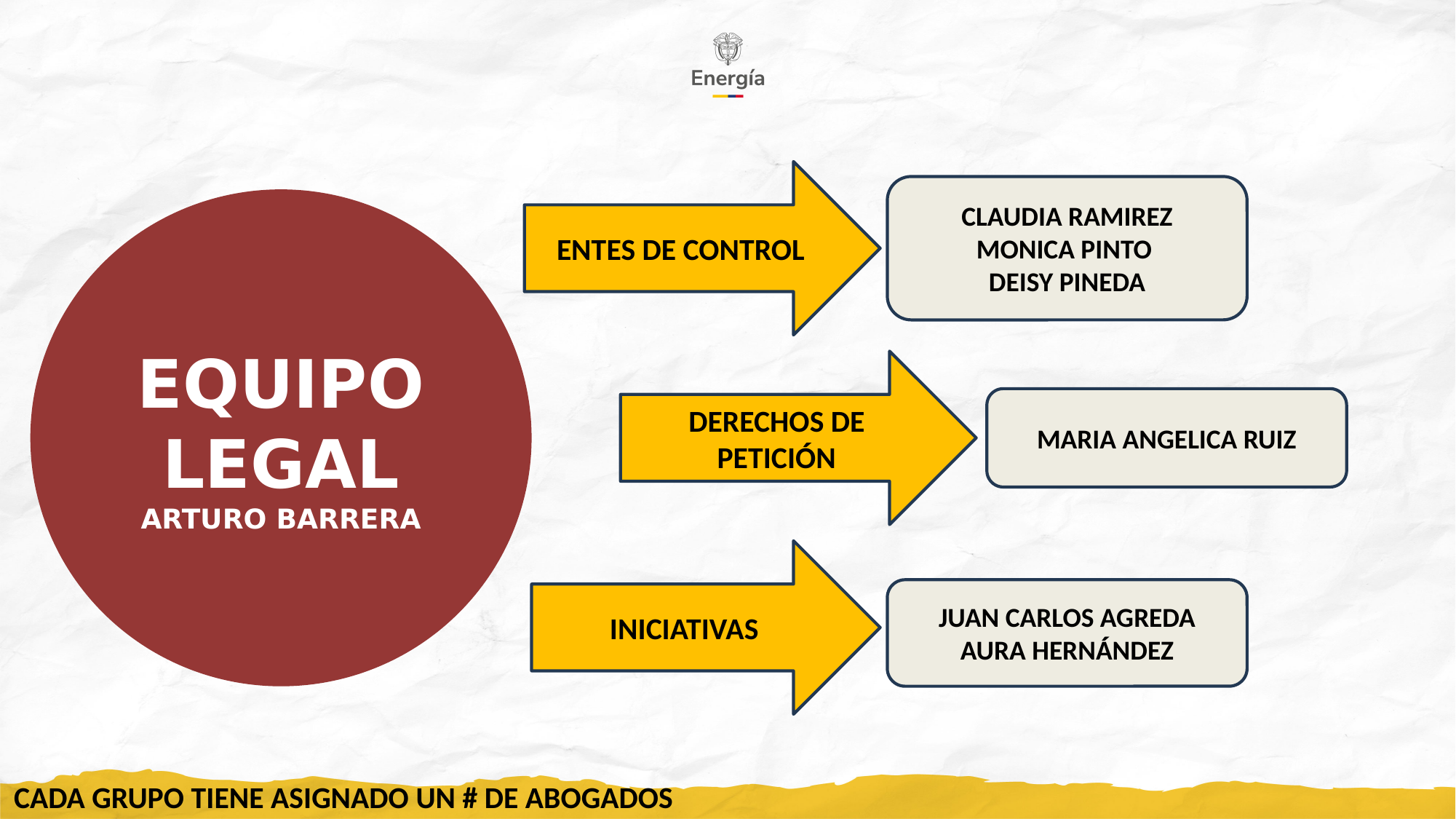

ENTES DE CONTROL
CLAUDIA RAMIREZ
MONICA PINTO
DEISY PINEDA
EQUIPO LEGAL
ARTURO BARRERA
DERECHOS DE PETICIÓN
MARIA ANGELICA RUIZ
INICIATIVAS
JUAN CARLOS AGREDA
AURA HERNÁNDEZ
CADA GRUPO TIENE ASIGNADO UN # DE ABOGADOS